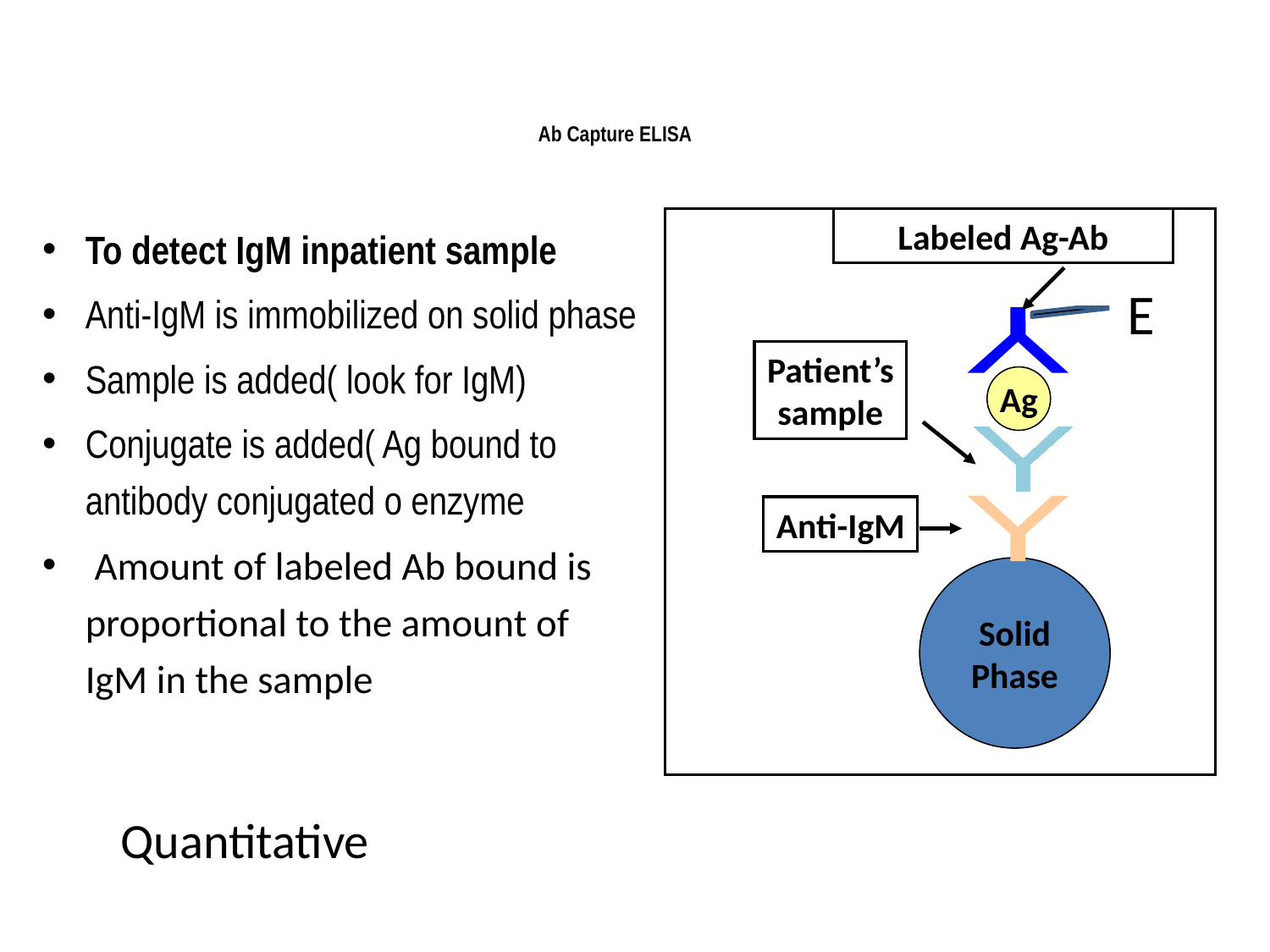

# Ab Capture ELISA

Labeled Ag-Ab

Y
Patient’s
sample
Ag

Y
Anti-IgM

Solid
Phase
To detect IgM inpatient sample
Anti-IgM is immobilized on solid phase
Sample is added( look for IgM)
Conjugate is added( Ag bound to antibody conjugated o enzyme
 Amount of labeled Ab bound is proportional to the amount of IgM in the sample
E

Y
 Quantitative